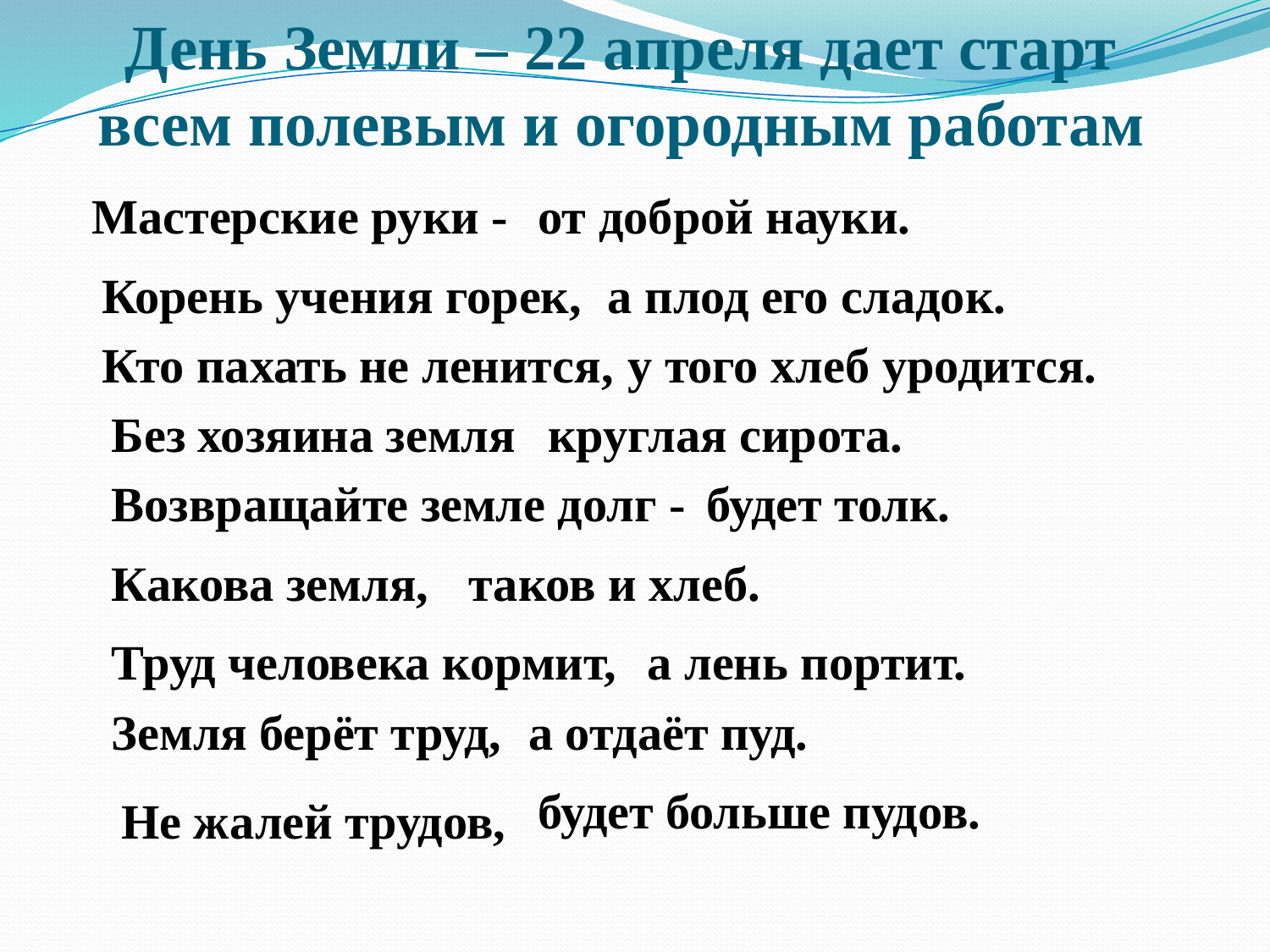

# День Земли – 22 апреля дает старт всем полевым и огородным работам
Мастерские руки -
от доброй науки.
Корень учения горек,
а плод его сладок.
Кто пахать не ленится,
у того хлеб уродится.
Без хозяина земля
круглая сирота.
Возвращайте земле долг -
будет толк.
Какова земля,
таков и хлеб.
Труд человека кормит,
а лень портит.
Земля берёт труд,
а отдаёт пуд.
будет больше пудов.
Не жалей трудов,